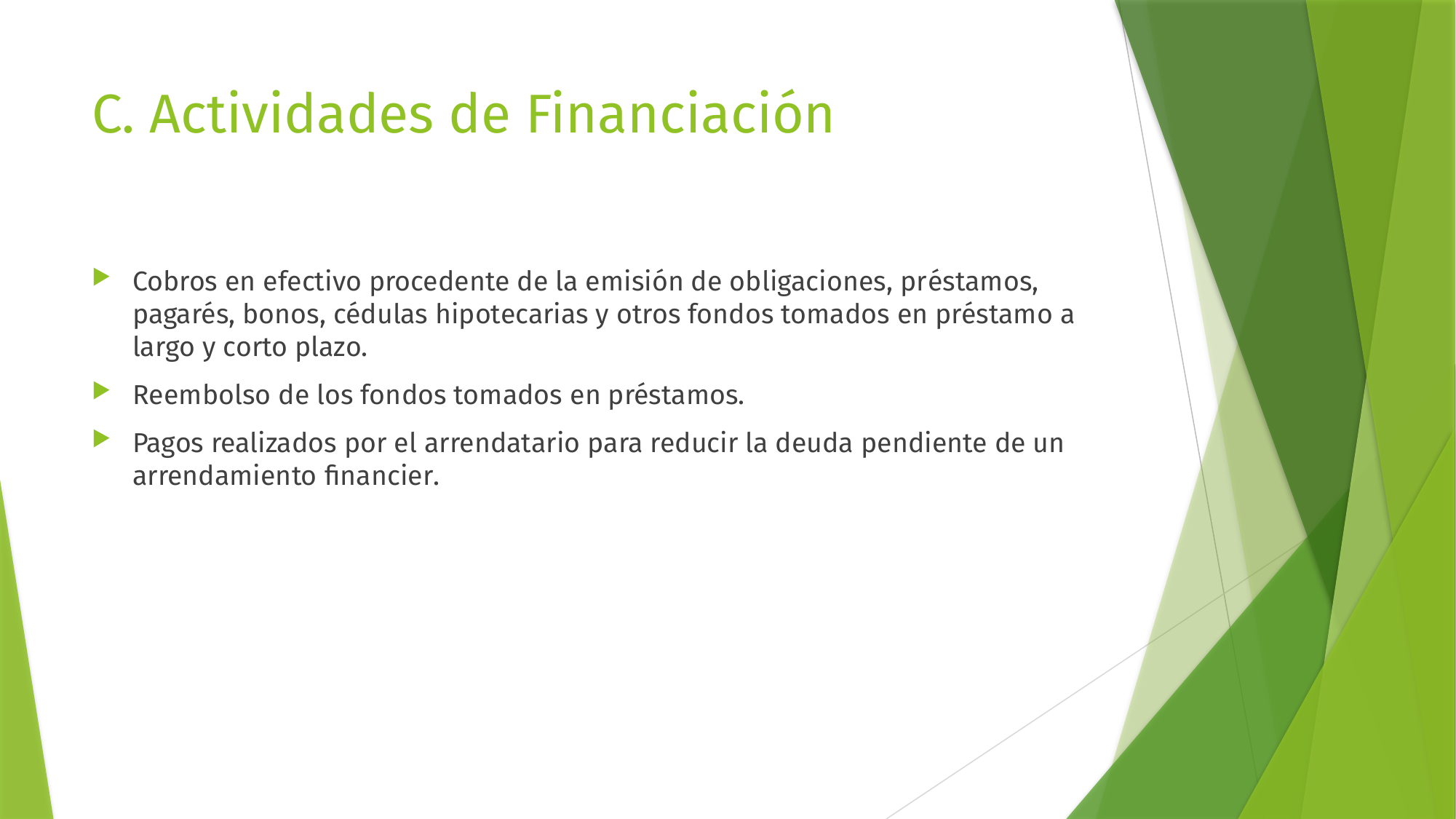

# C. Actividades de Financiación
Cobros en efectivo procedente de la emisión de obligaciones, préstamos, pagarés, bonos, cédulas hipotecarias y otros fondos tomados en préstamo a largo y corto plazo.
Reembolso de los fondos tomados en préstamos.
Pagos realizados por el arrendatario para reducir la deuda pendiente de un arrendamiento financier.